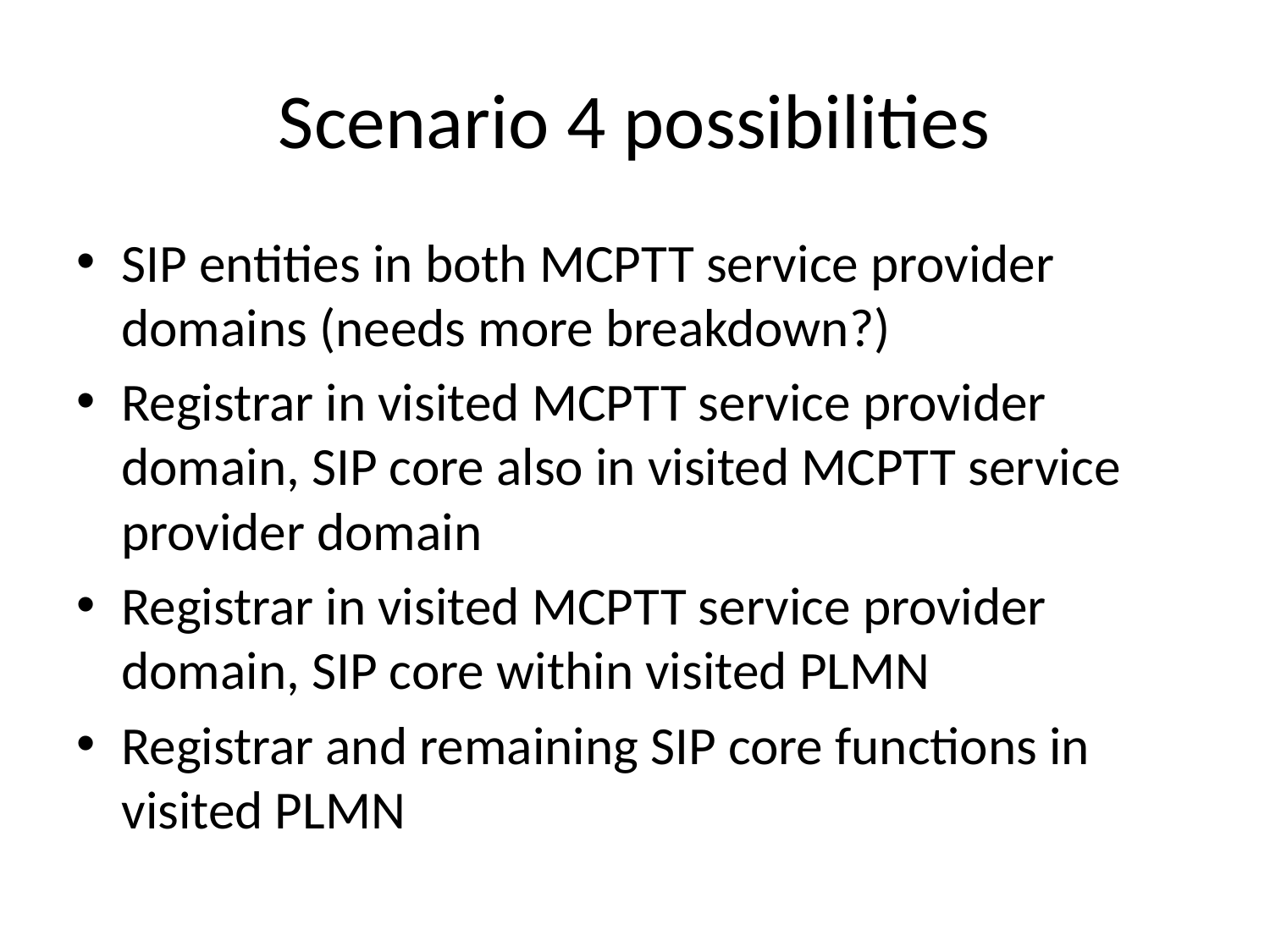

# Scenario 4 possibilities
SIP entities in both MCPTT service provider domains (needs more breakdown?)
Registrar in visited MCPTT service provider domain, SIP core also in visited MCPTT service provider domain
Registrar in visited MCPTT service provider domain, SIP core within visited PLMN
Registrar and remaining SIP core functions in visited PLMN